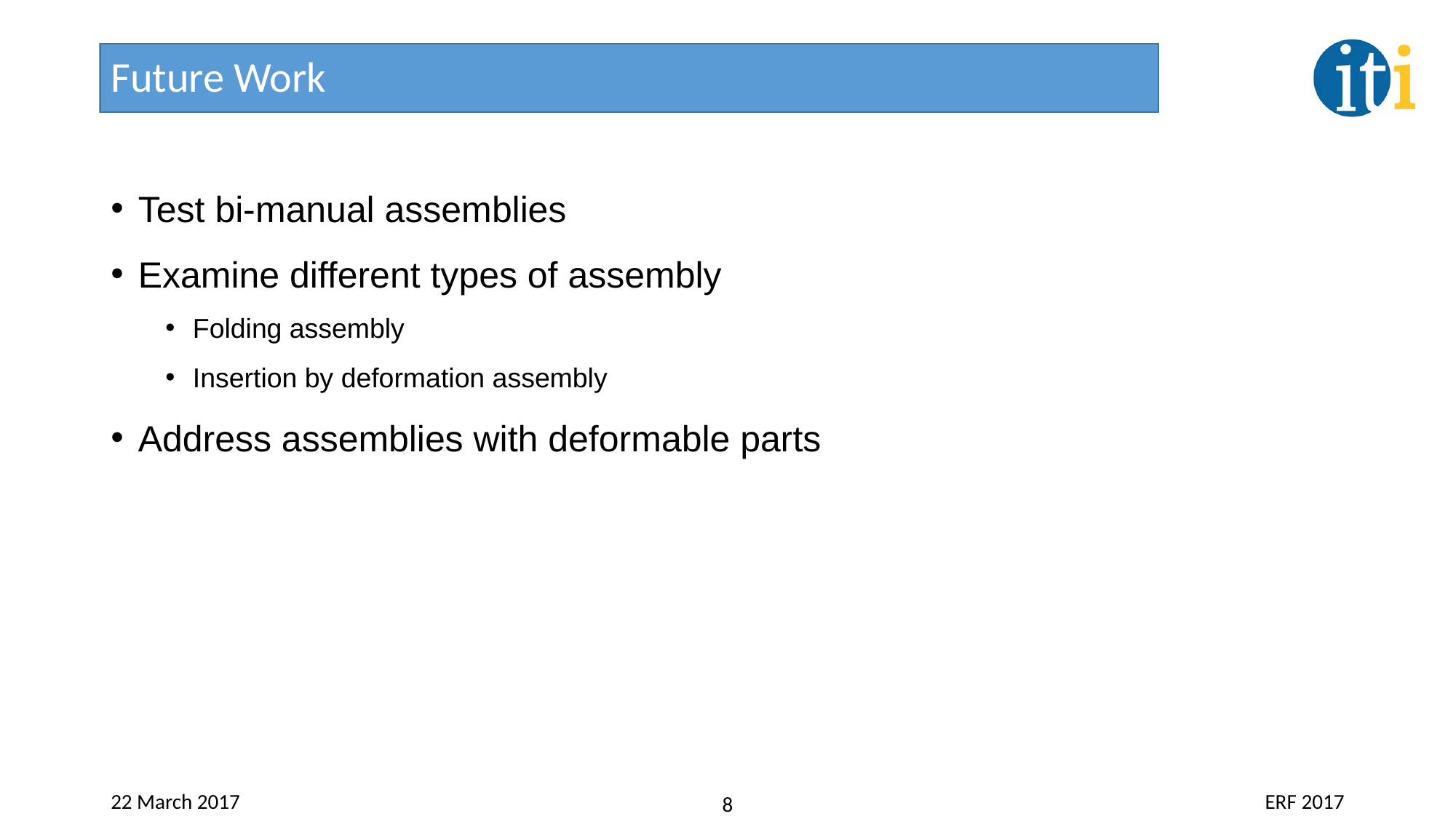

# Future Work
Test bi-manual assemblies
Examine different types of assembly
Folding assembly
Insertion by deformation assembly
Address assemblies with deformable parts